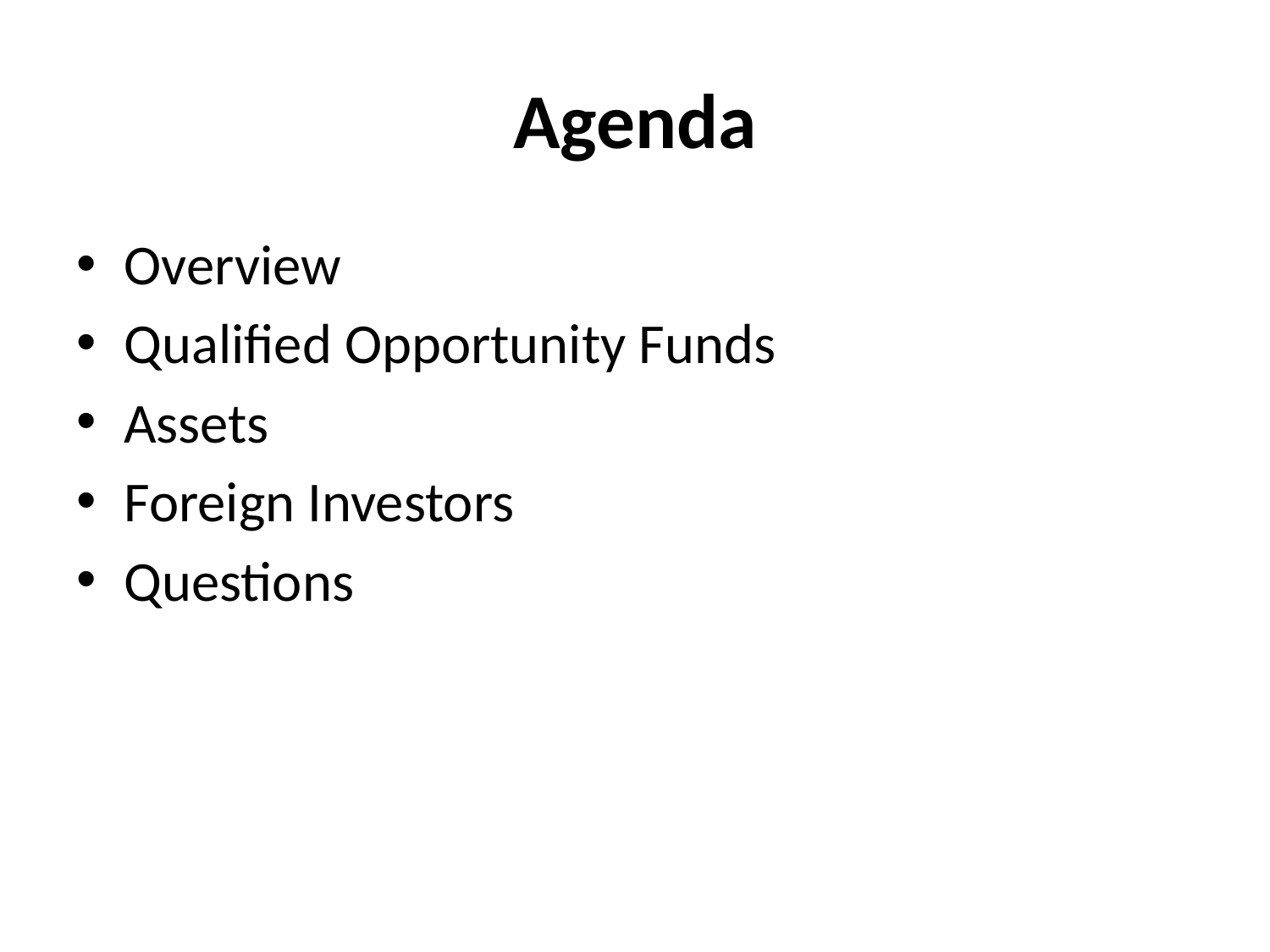

# Agenda
Overview
Qualified Opportunity Funds
Assets
Foreign Investors
Questions